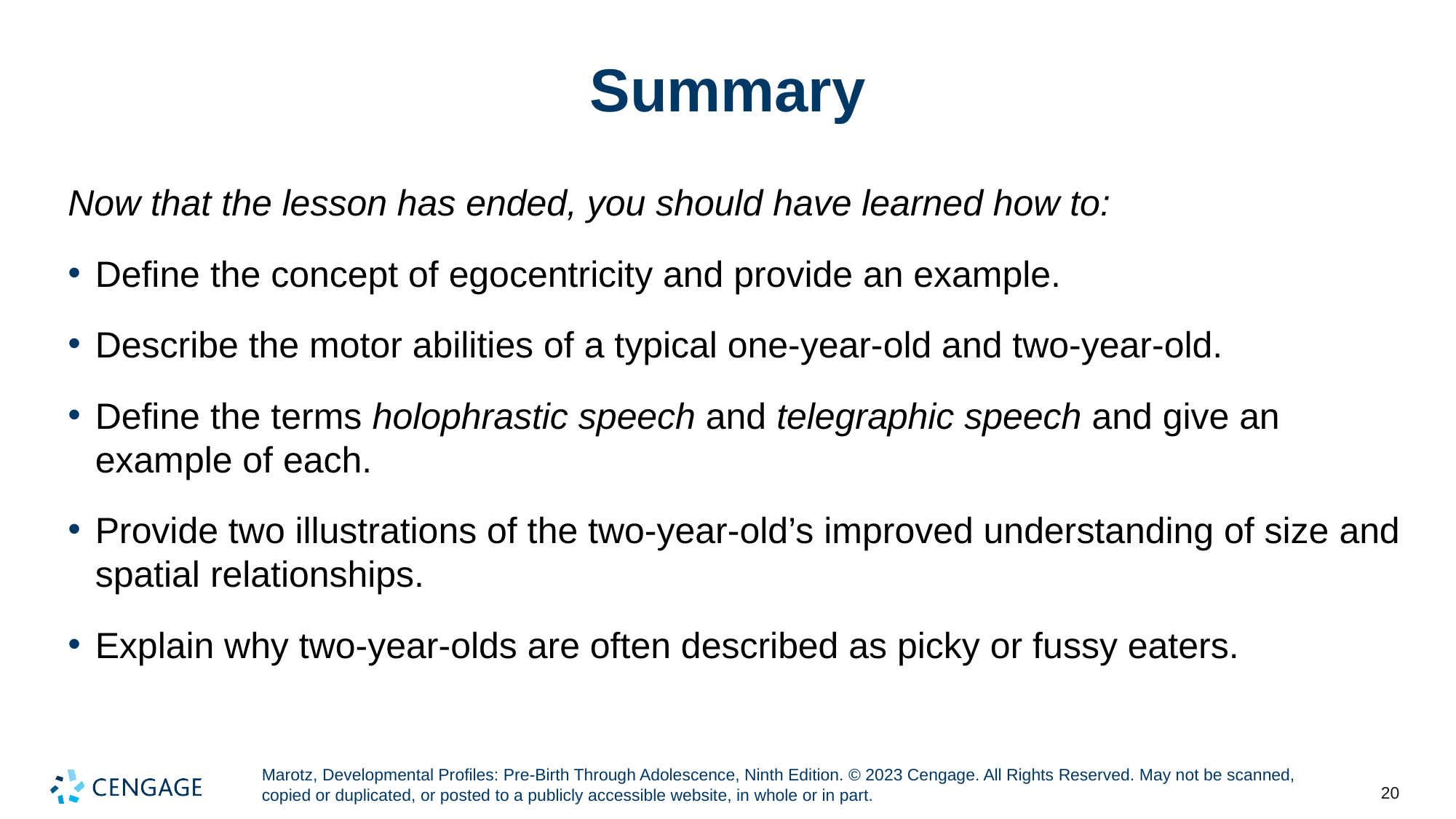

# Summary
Now that the lesson has ended, you should have learned how to:
Define the concept of egocentricity and provide an example.
Describe the motor abilities of a typical one-year-old and two-year-old.
Define the terms holophrastic speech and telegraphic speech and give an example of each.
Provide two illustrations of the two-year-old’s improved understanding of size and spatial relationships.
Explain why two-year-olds are often described as picky or fussy eaters.